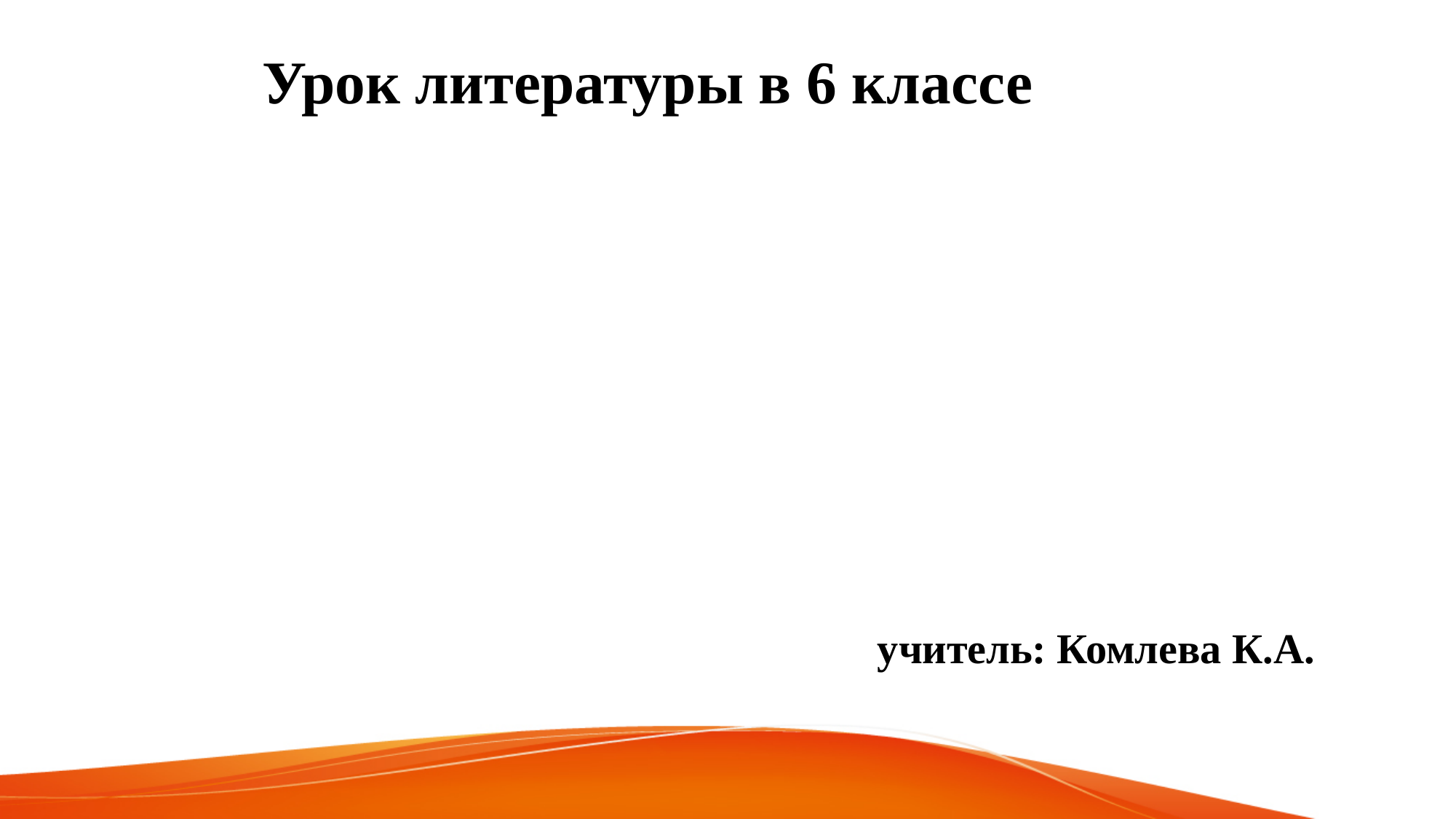

Урок литературы в 6 классе
учитель: Комлева К.А.